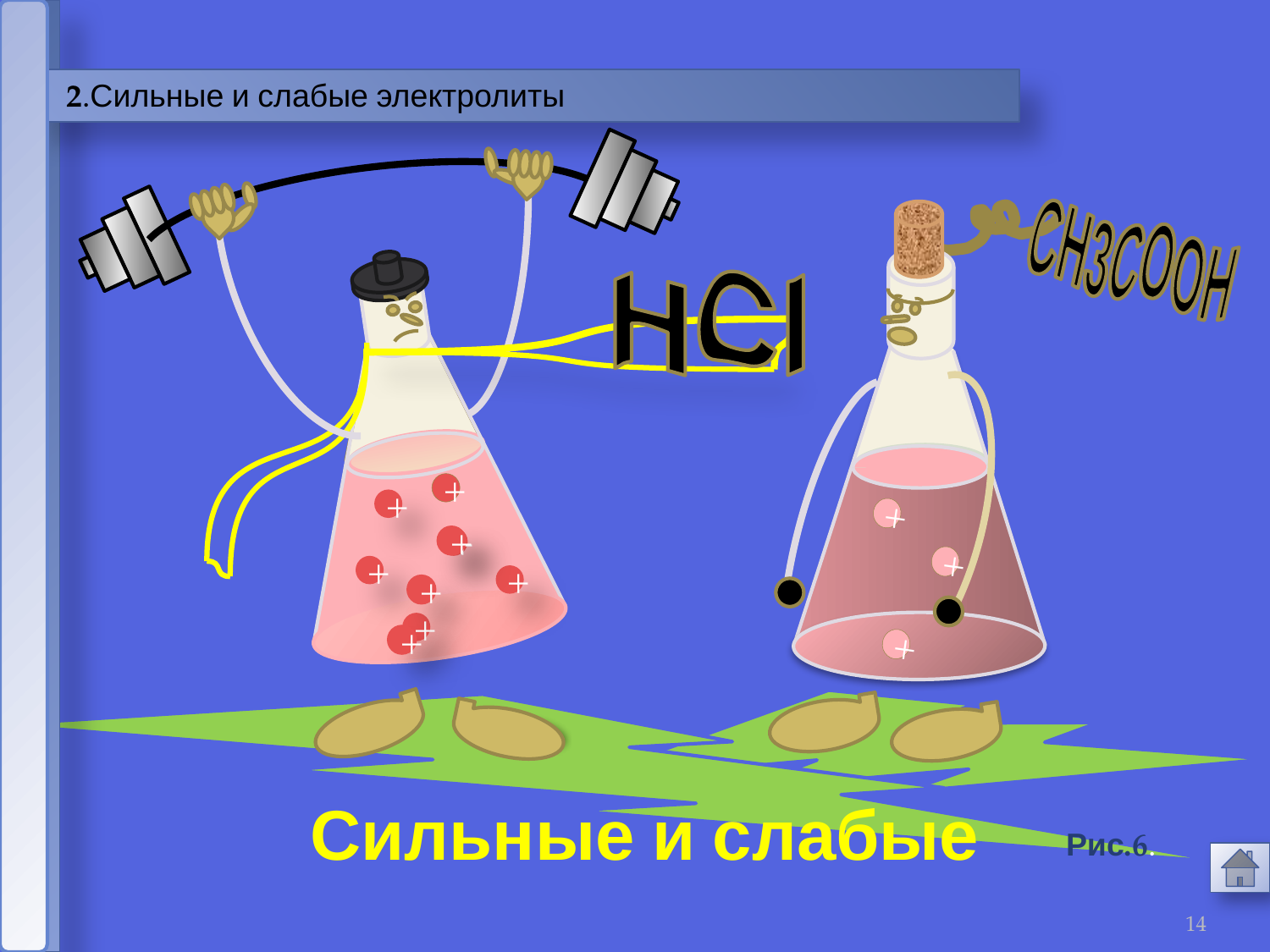

2.Сильные и слабые электролиты

CH3COOH

+
+

+

+
+

+
+
+

+

HCl

+
+
+

Сильные и слабые
Рис.6.

14